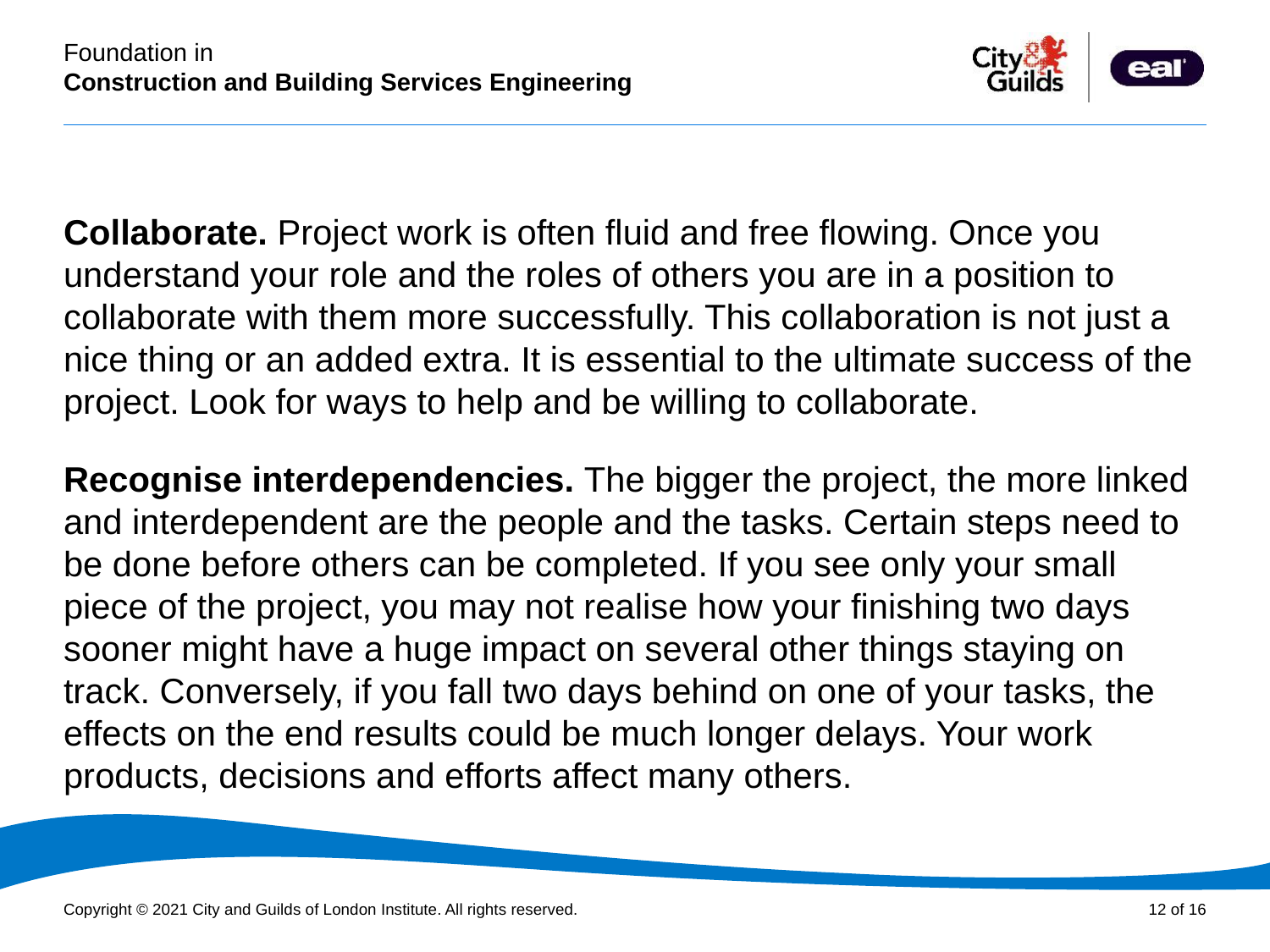

Collaborate. Project work is often fluid and free flowing. Once you understand your role and the roles of others you are in a position to collaborate with them more successfully. This collaboration is not just a nice thing or an added extra. It is essential to the ultimate success of the project. Look for ways to help and be willing to collaborate.
Recognise interdependencies. The bigger the project, the more linked and interdependent are the people and the tasks. Certain steps need to be done before others can be completed. If you see only your small piece of the project, you may not realise how your finishing two days sooner might have a huge impact on several other things staying on track. Conversely, if you fall two days behind on one of your tasks, the effects on the end results could be much longer delays. Your work products, decisions and efforts affect many others.